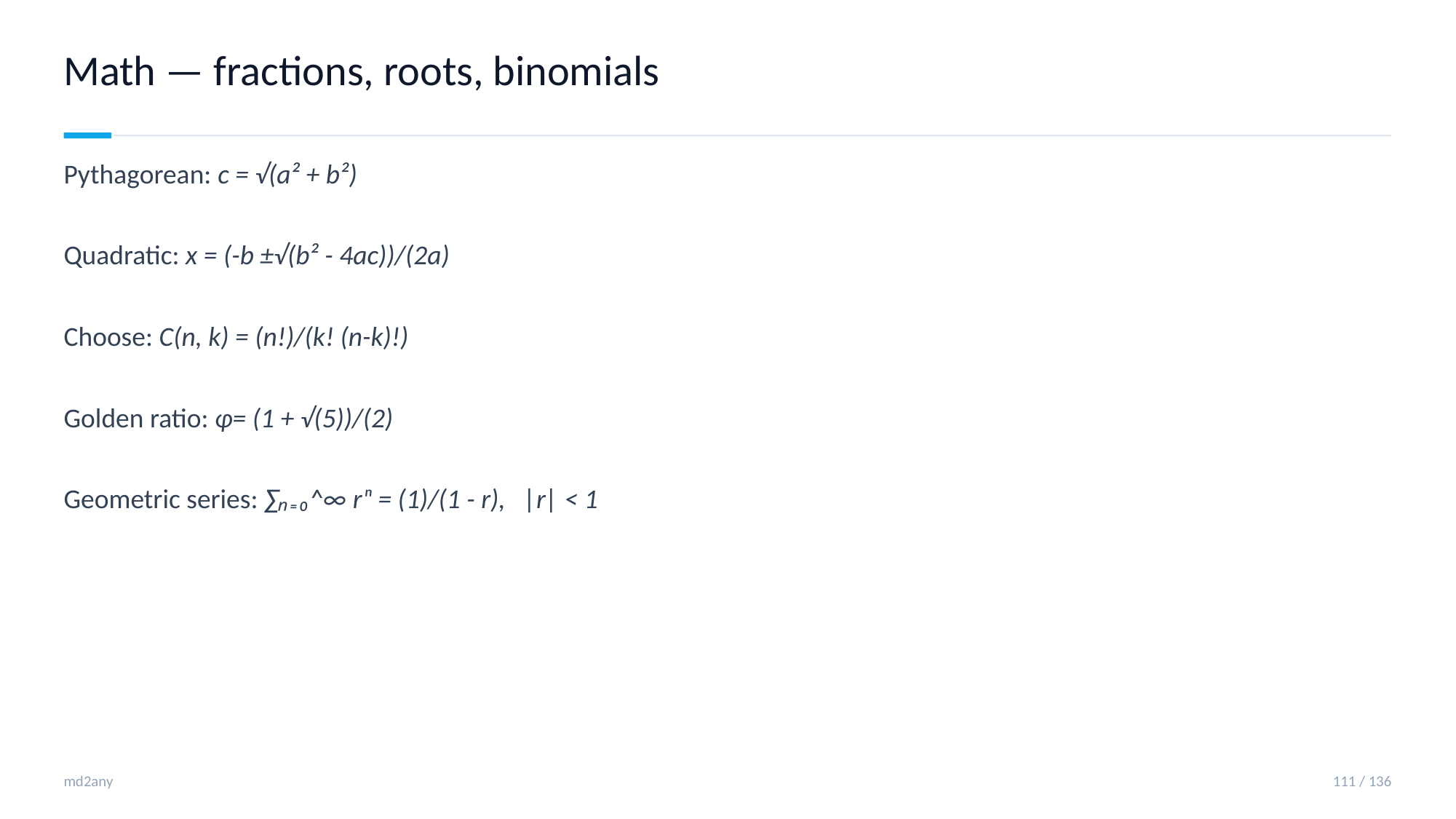

Math — fractions, roots, binomials

Pythagorean: c = √(a² + b²)
Quadratic: x = (-b ±√(b² - 4ac))/(2a)
Choose: C(n, k) = (n!)/(k! (n-k)!)
Golden ratio: φ= (1 + √(5))/(2)
Geometric series: ∑ₙ₌₀^∞ rⁿ = (1)/(1 - r),   |r| < 1
md2any
111 / 136